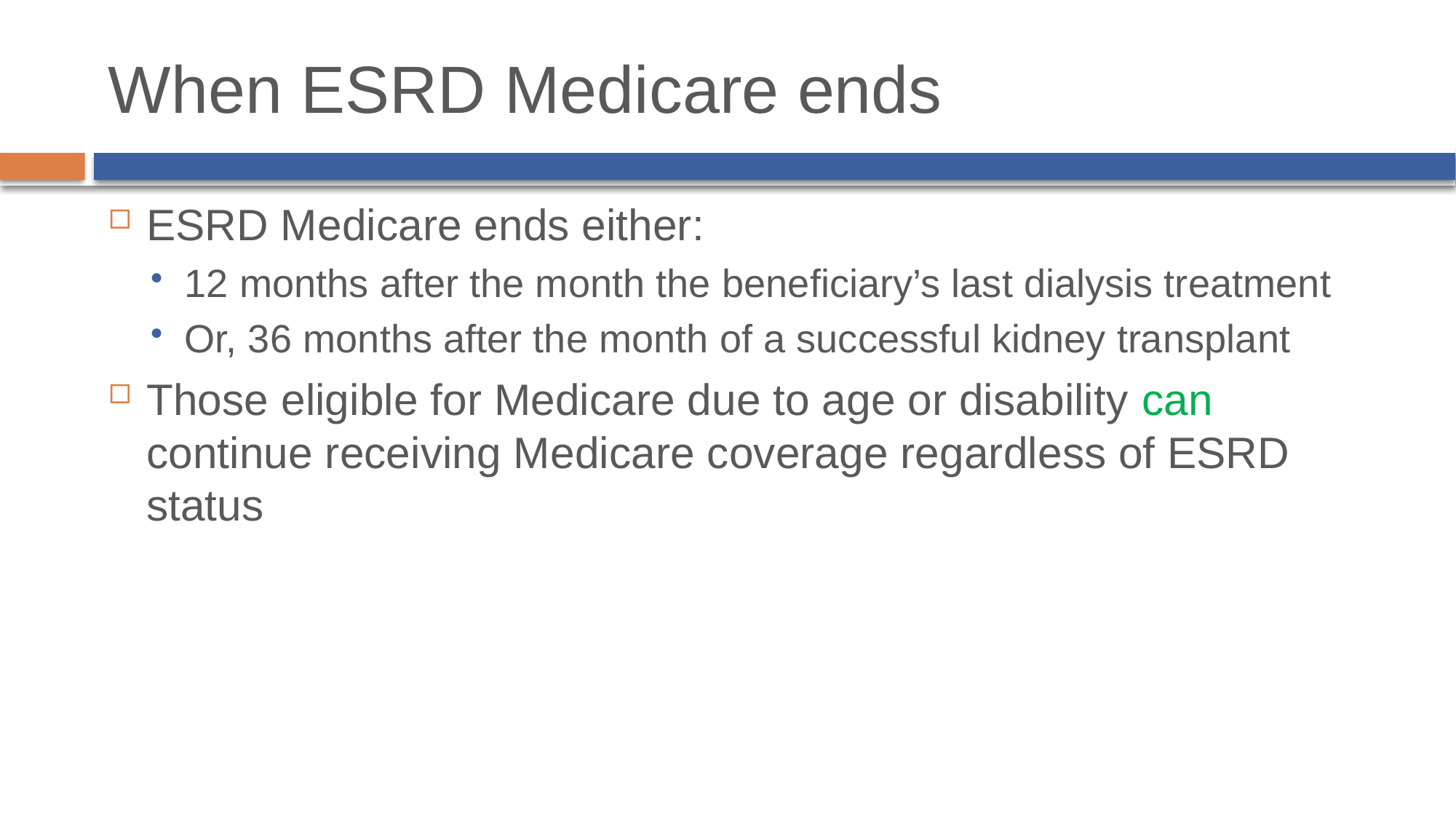

# When ESRD Medicare ends
ESRD Medicare ends either:
12 months after the month the beneficiary’s last dialysis treatment
Or, 36 months after the month of a successful kidney transplant
Those eligible for Medicare due to age or disability can continue receiving Medicare coverage regardless of ESRD status